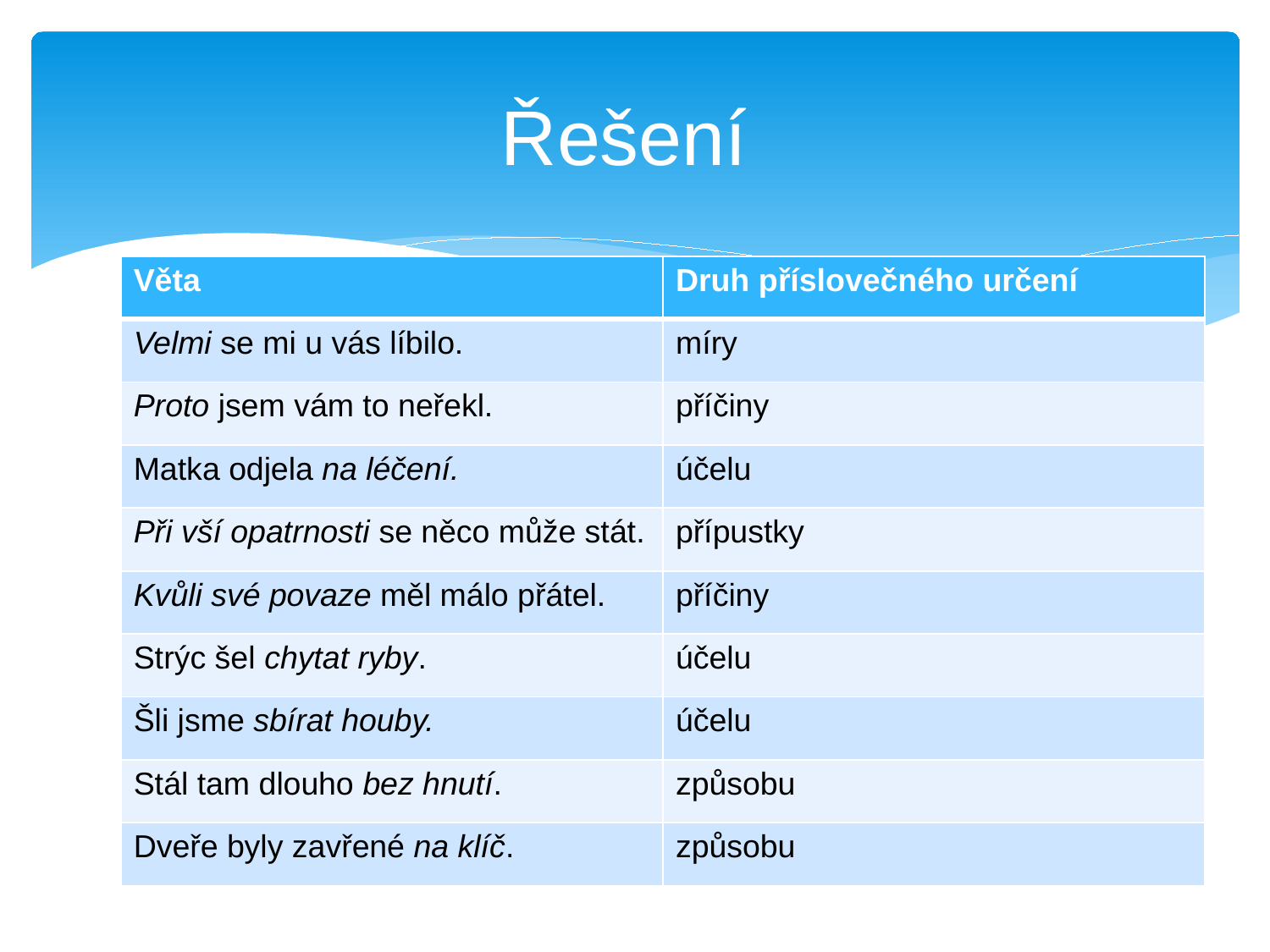

# Řešení
| Věta | Druh příslovečného určení |
| --- | --- |
| Velmi se mi u vás líbilo. | míry |
| Proto jsem vám to neřekl. | příčiny |
| Matka odjela na léčení. | účelu |
| Při vší opatrnosti se něco může stát. | přípustky |
| Kvůli své povaze měl málo přátel. | příčiny |
| Strýc šel chytat ryby. | účelu |
| Šli jsme sbírat houby. | účelu |
| Stál tam dlouho bez hnutí. | způsobu |
| Dveře byly zavřené na klíč. | způsobu |